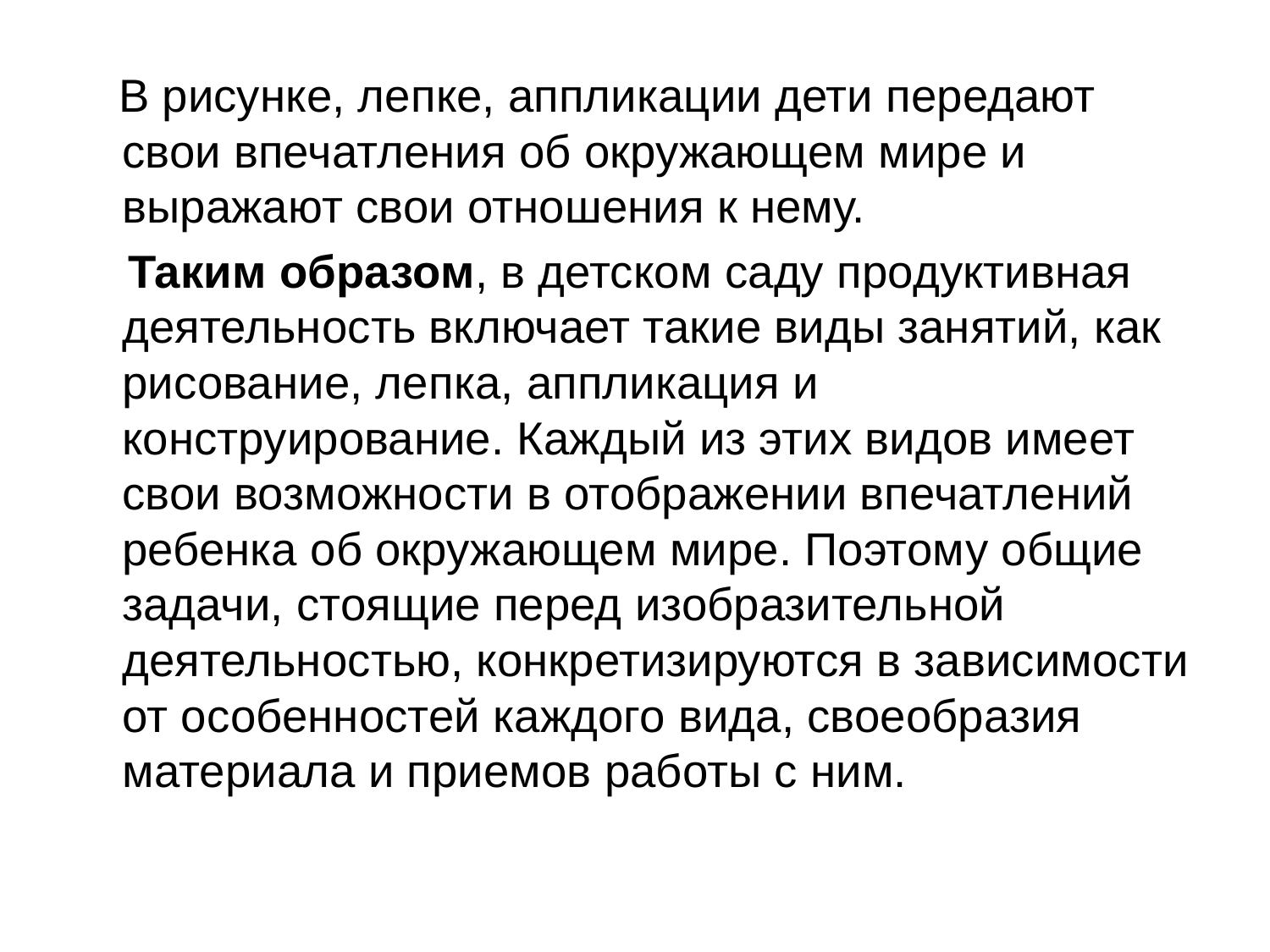

#
    В рисунке, лепке, аппликации дети передают свои впечатления об окружающем мире и выражают свои отношения к нему.
    Таким образом, в детском саду продуктивная деятельность включает такие виды занятий, как рисование, лепка, аппликация и конструирование. Каждый из этих видов имеет свои возможности в отображении впечатлений ребенка об окружающем мире. Поэтому общие задачи, стоящие перед изобразительной деятельностью, конкретизируются в зависимости от особенностей каждого вида, своеобразия материала и приемов работы с ним.